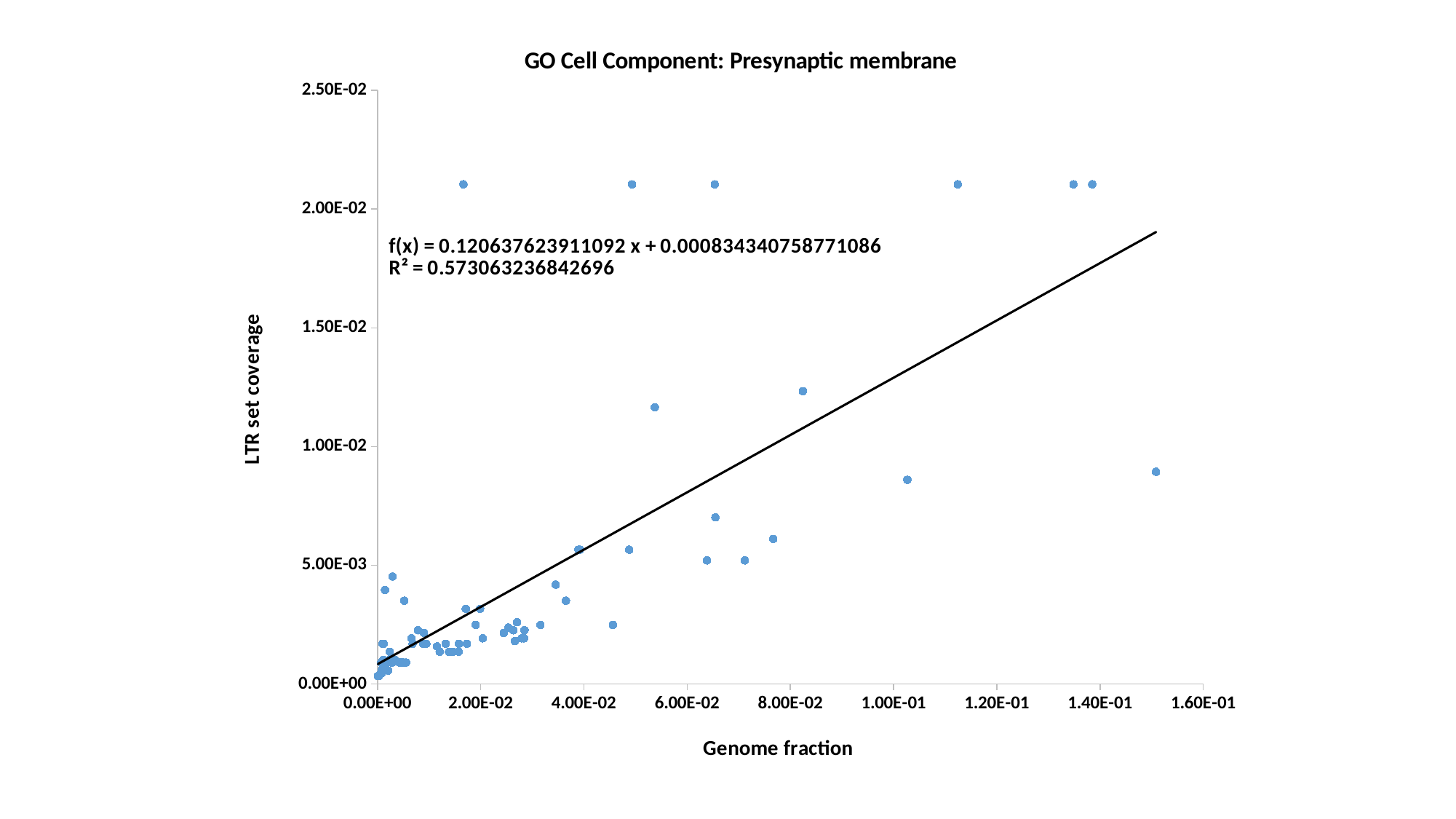

### Chart: GO Cell Component: Presynaptic membrane

| Category | LTR fraction |
|---|---|